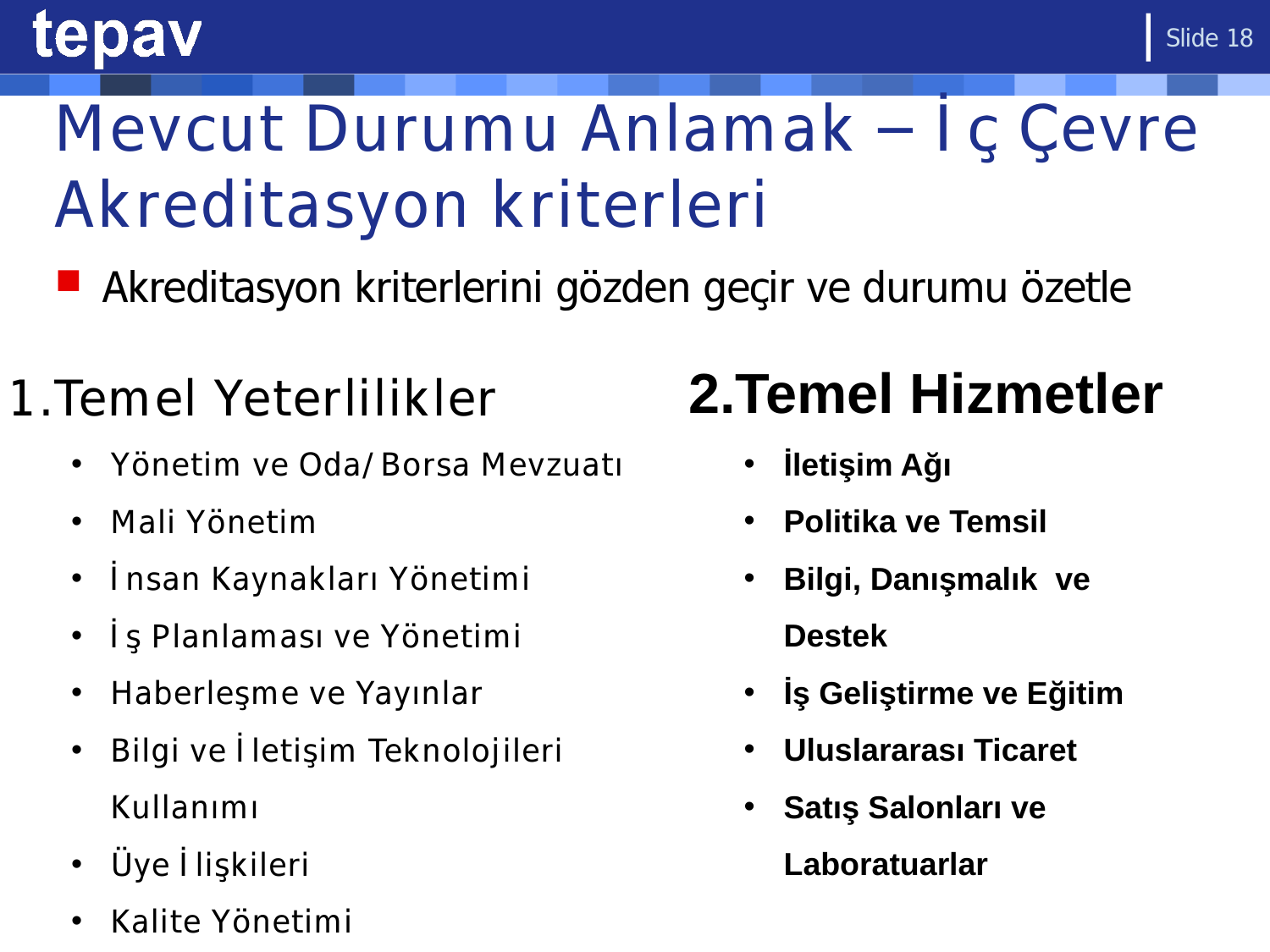

Slide 18
# Mevcut Durumu Anlamak – İç Çevre Akreditasyon kriterleri
Akreditasyon kriterlerini gözden geçir ve durumu özetle
 2.Temel Hizmetler
İletişim Ağı
Politika ve Temsil
Bilgi, Danışmalık  ve  Destek
İş Geliştirme ve Eğitim
Uluslararası Ticaret
Satış Salonları ve Laboratuarlar
1.Temel Yeterlilikler
Yönetim ve Oda/Borsa Mevzuatı
Mali Yönetim
İnsan Kaynakları Yönetimi
İş Planlaması ve Yönetimi
Haberleşme ve Yayınlar
Bilgi ve İletişim Teknolojileri Kullanımı
Üye İlişkileri
Kalite Yönetimi